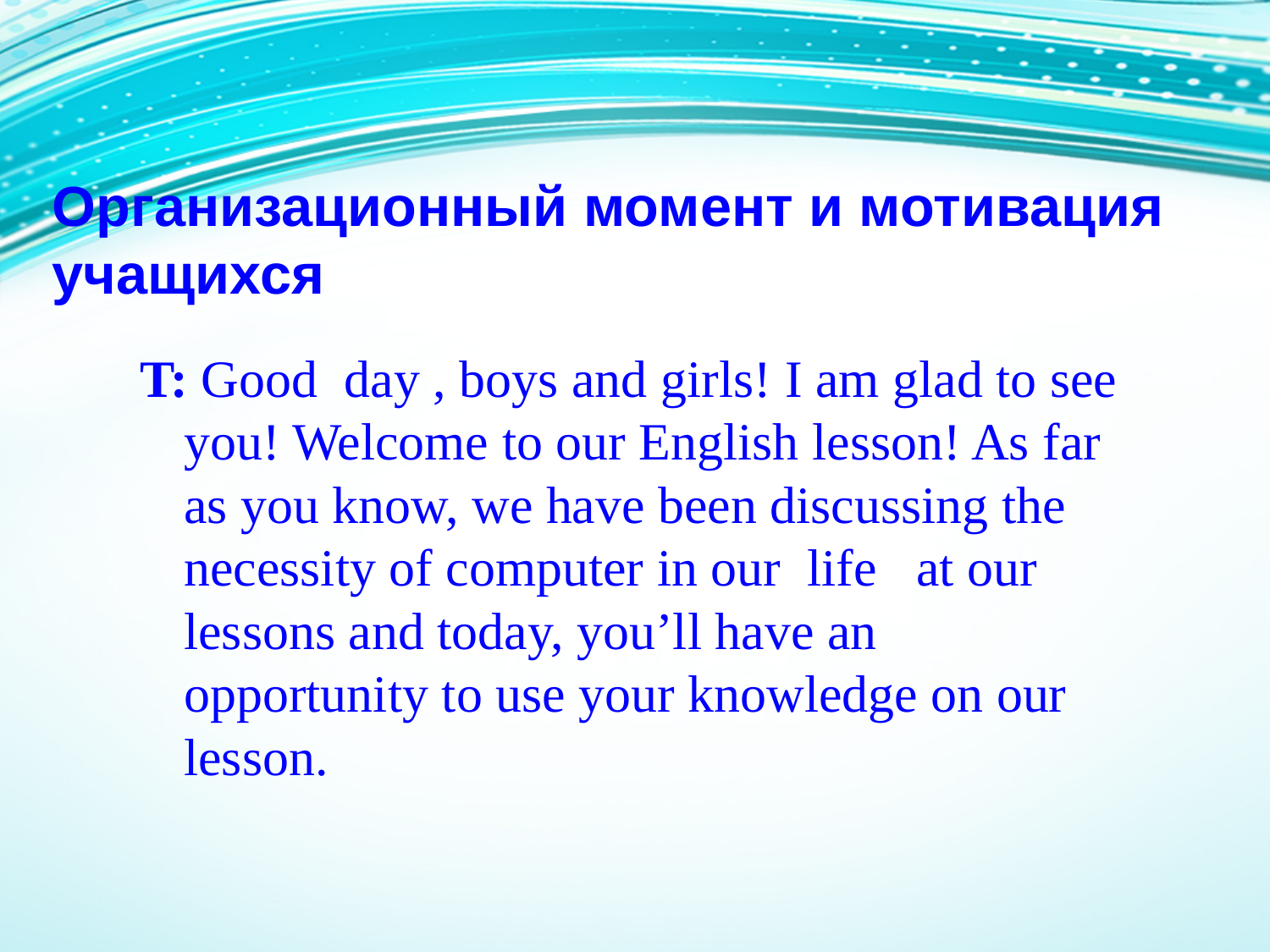

# Организационный момент и мотивация учащихся
T: Good  day , boys and girls! I am glad to see you! Welcome to our English lesson! As far as you know, we have been discussing the necessity of computer in our  life   at our lessons and today, you’ll have an opportunity to use your knowledge on our lesson.